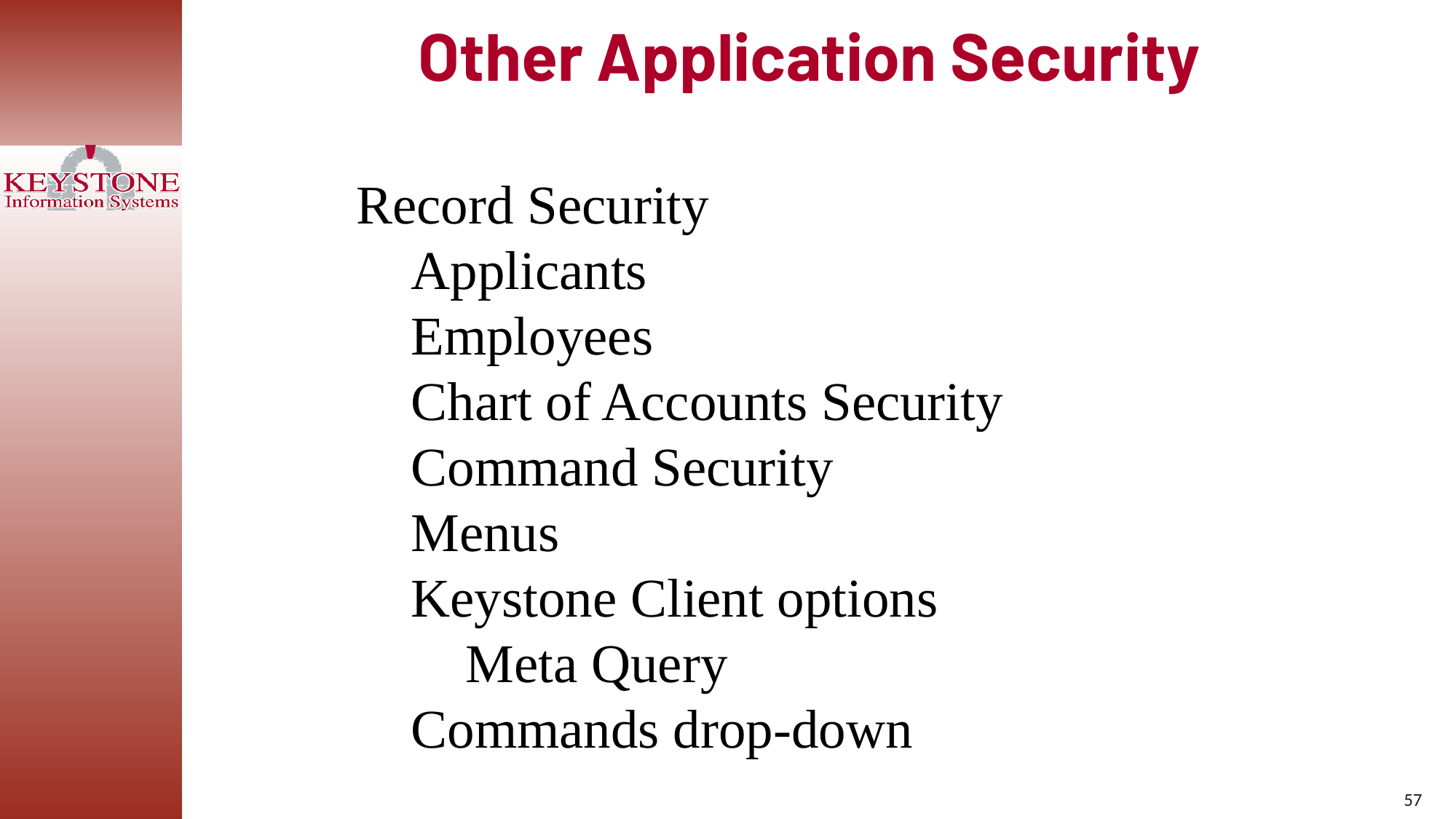

Other Application Security
Record Security
Applicants
Employees
Chart of Accounts Security
Command Security
Menus
Keystone Client options
Meta Query
Commands drop-down
57